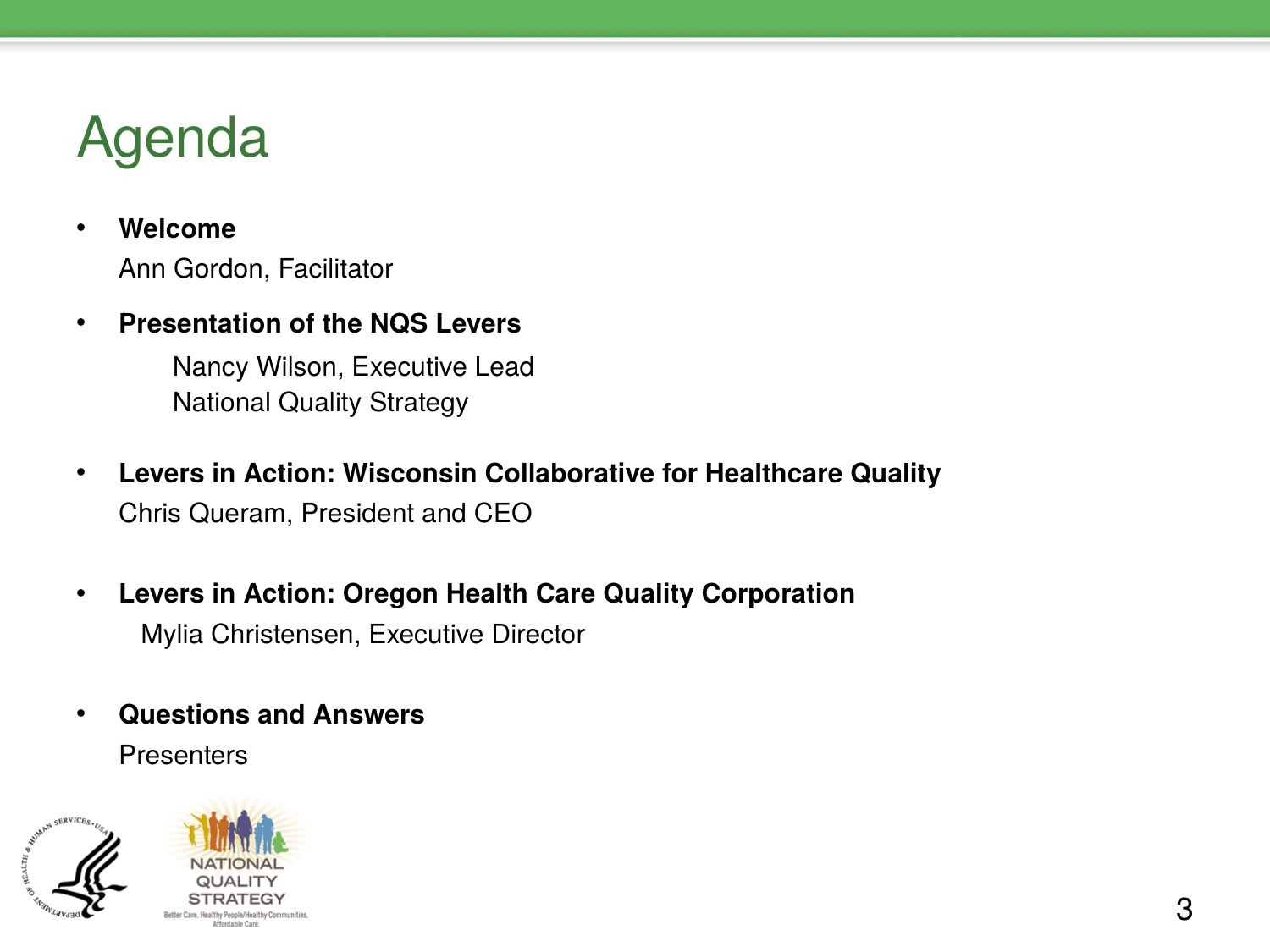

# Agenda
Welcome
	Ann Gordon, Facilitator
Presentation of the NQS Levers
     	Nancy Wilson, Executive Lead
	National Quality Strategy

Levers in Action: Wisconsin Collaborative for Healthcare Quality
	Chris Queram, President and CEO

Levers in Action: Oregon Health Care Quality Corporation
   Mylia Christensen, Executive Director

Questions and Answers
	Presenters
3